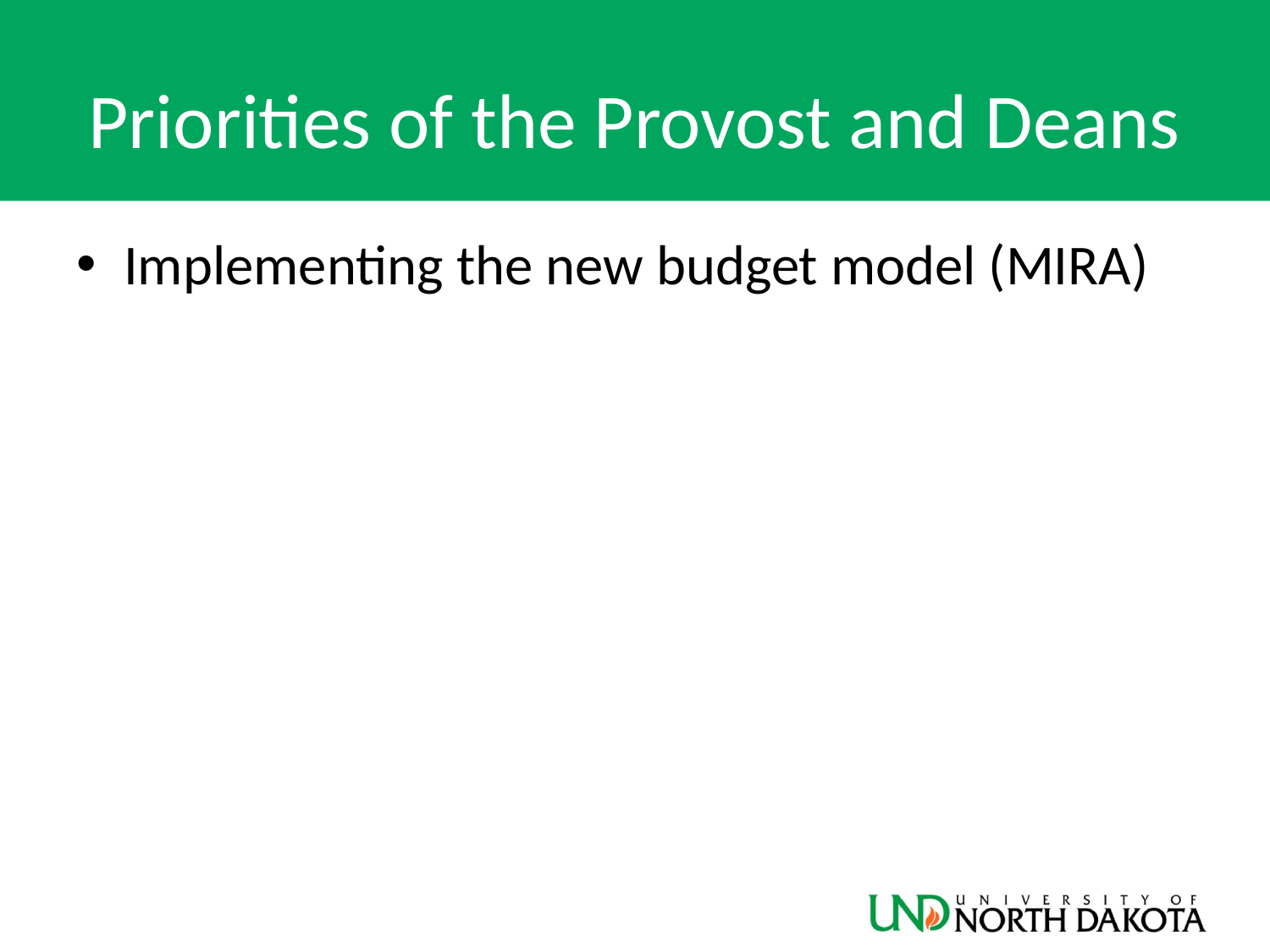

# Priorities of the Provost and Deans
Implementing the new budget model (MIRA)